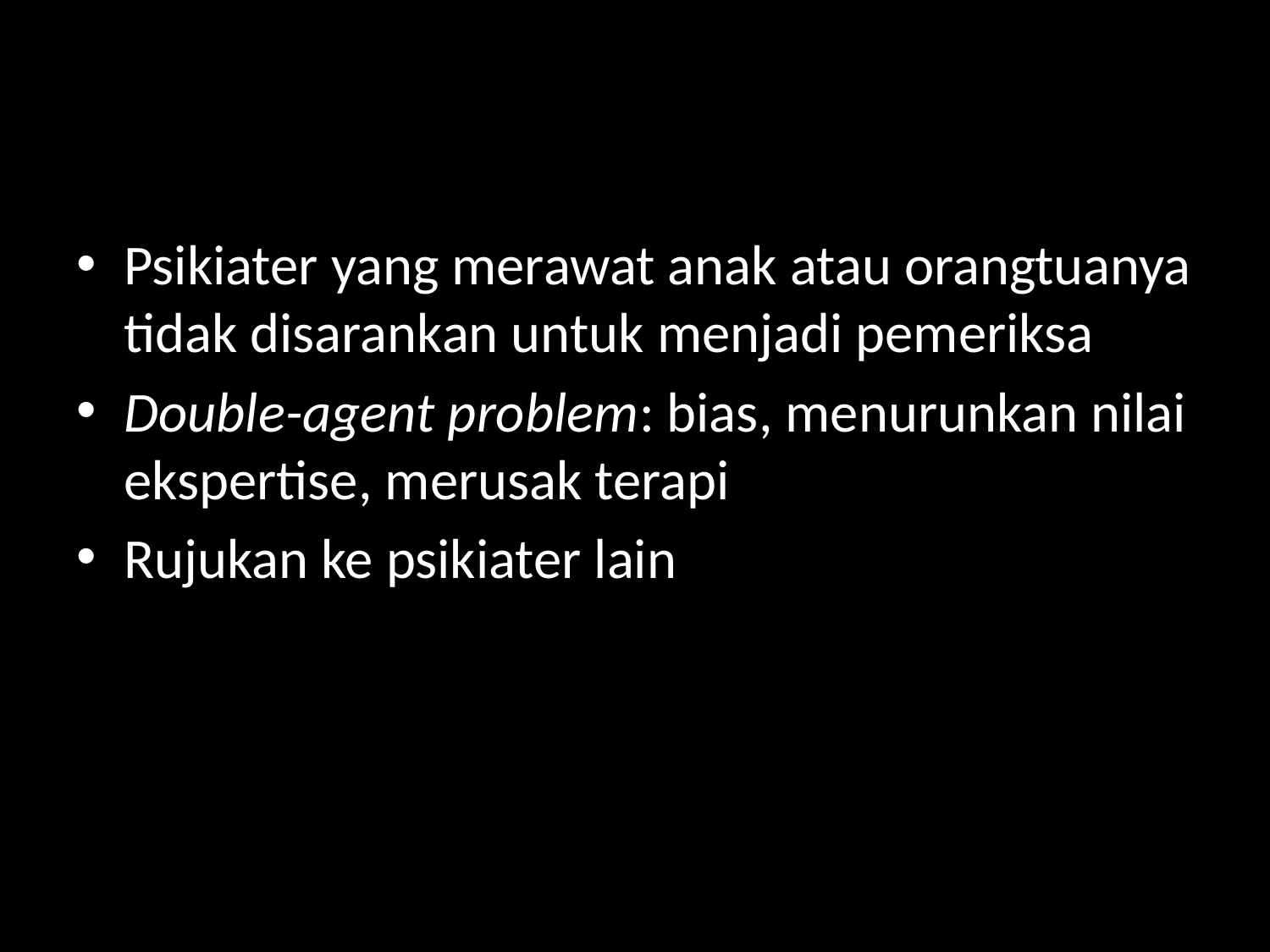

#
Psikiater yang merawat anak atau orangtuanya tidak disarankan untuk menjadi pemeriksa
Double-agent problem: bias, menurunkan nilai ekspertise, merusak terapi
Rujukan ke psikiater lain